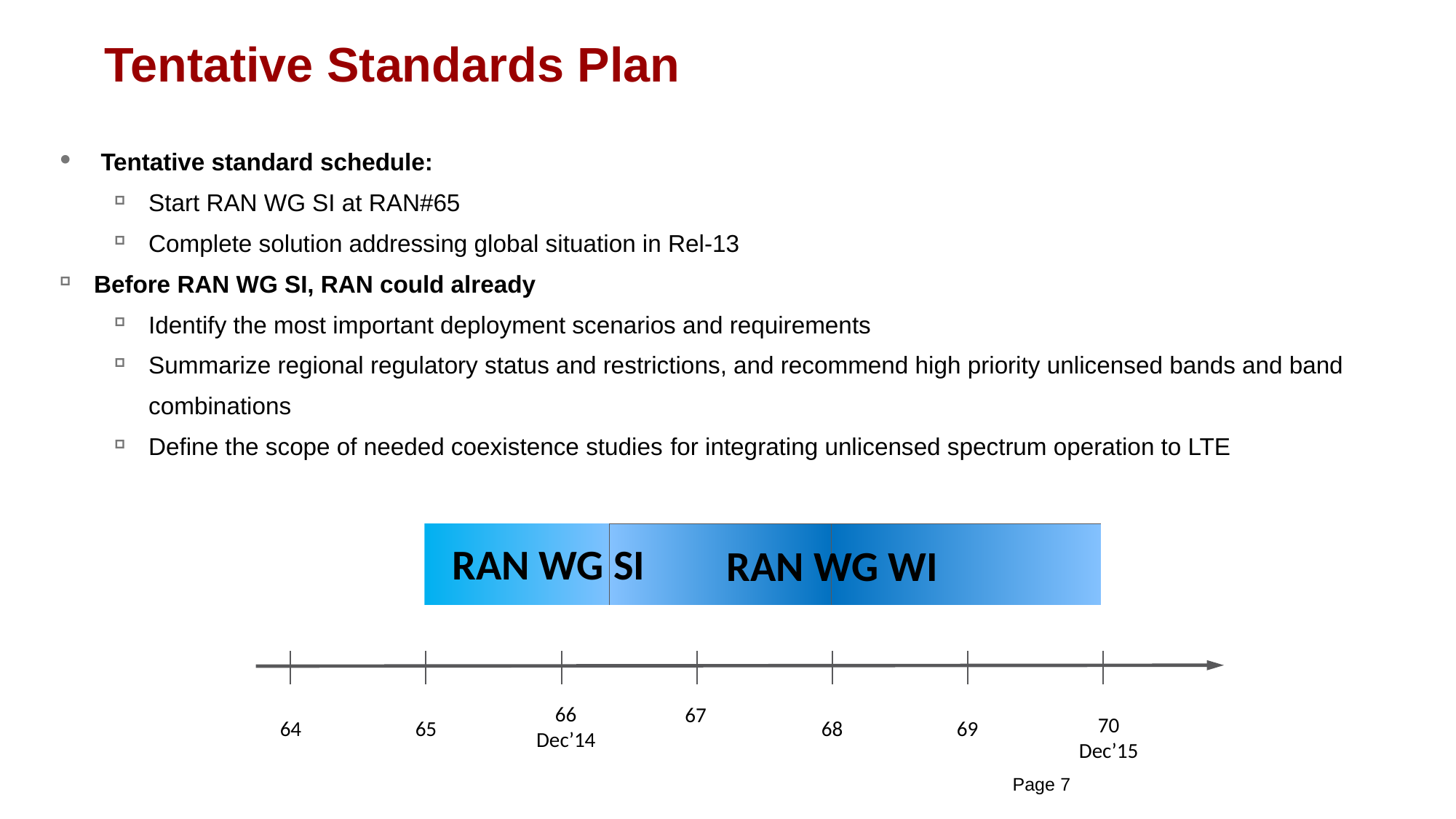

# Tentative Standards Plan
Tentative standard schedule:
Start RAN WG SI at RAN#65
Complete solution addressing global situation in Rel-13
Before RAN WG SI, RAN could already
Identify the most important deployment scenarios and requirements
Summarize regional regulatory status and restrictions, and recommend high priority unlicensed bands and band combinations
Define the scope of needed coexistence studies for integrating unlicensed spectrum operation to LTE

      RAN WG SI

RAN WG WI

66
Dec’14
67
70
Dec’15
64
65
68
69